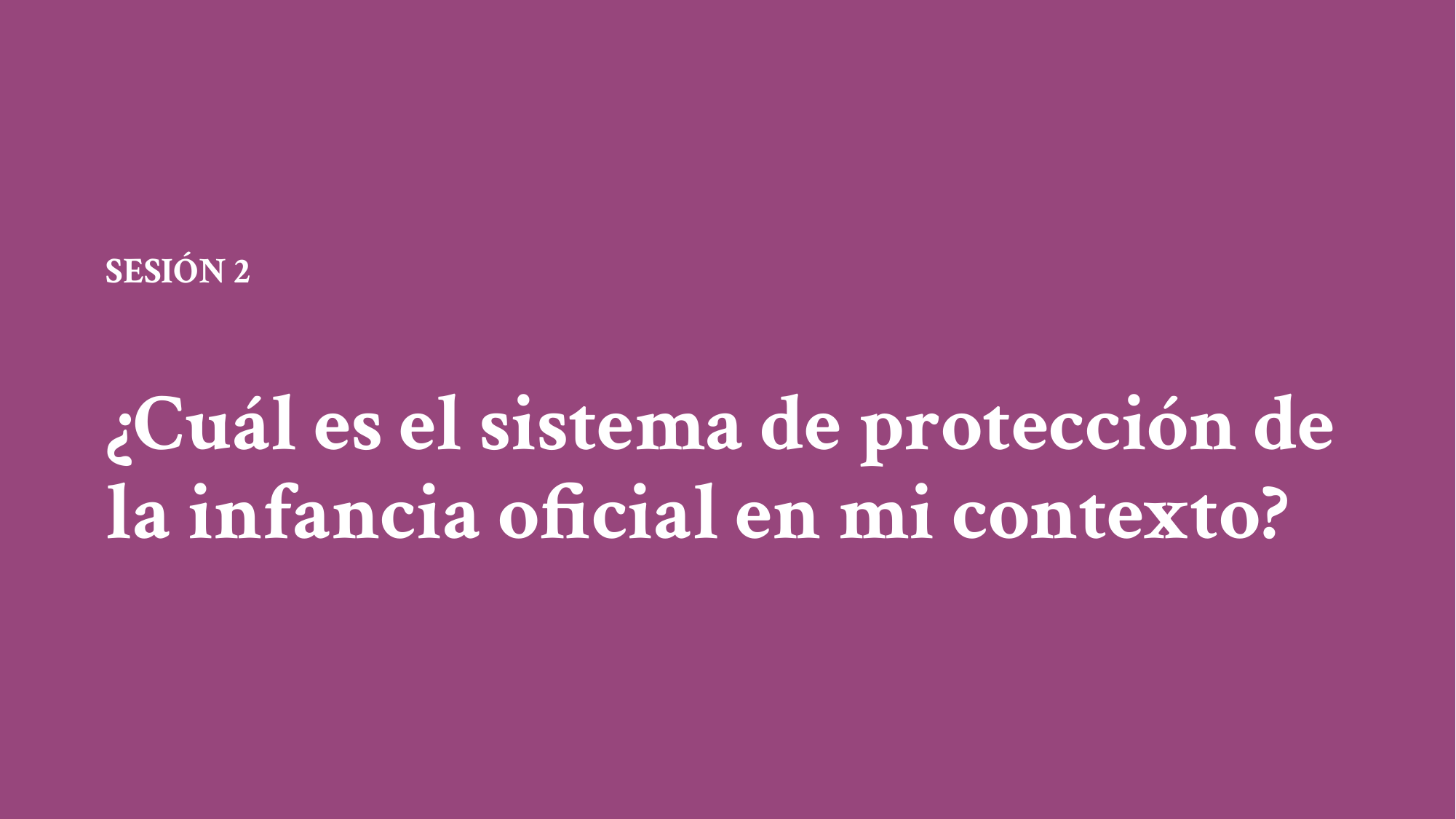

# SESIÓN 2 ¿Cuál es el sistema de protección de la infancia oficial en mi contexto?